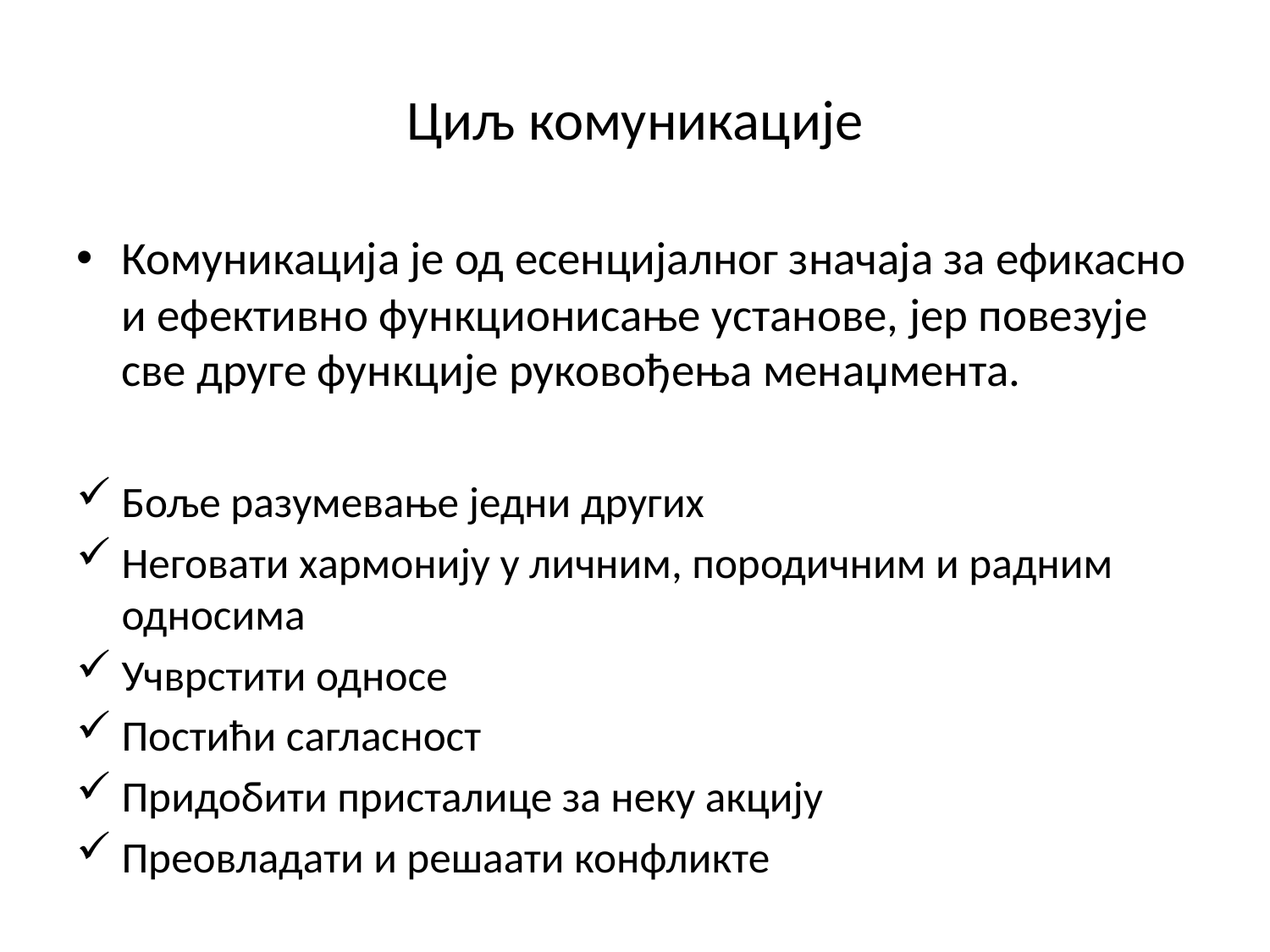

# Циљ комуникације
Комуникација је од есенцијалног значаја за ефикасно и ефективно функционисање установе, јер повезује све друге функције руковођења менаџмента.

Боље разумевање једни других
Неговати хармонију у личним, породичним и радним односима
Учврстити односе
Постићи сагласност
Придобити присталице за неку акцију
Преовладати и решаати конфликте